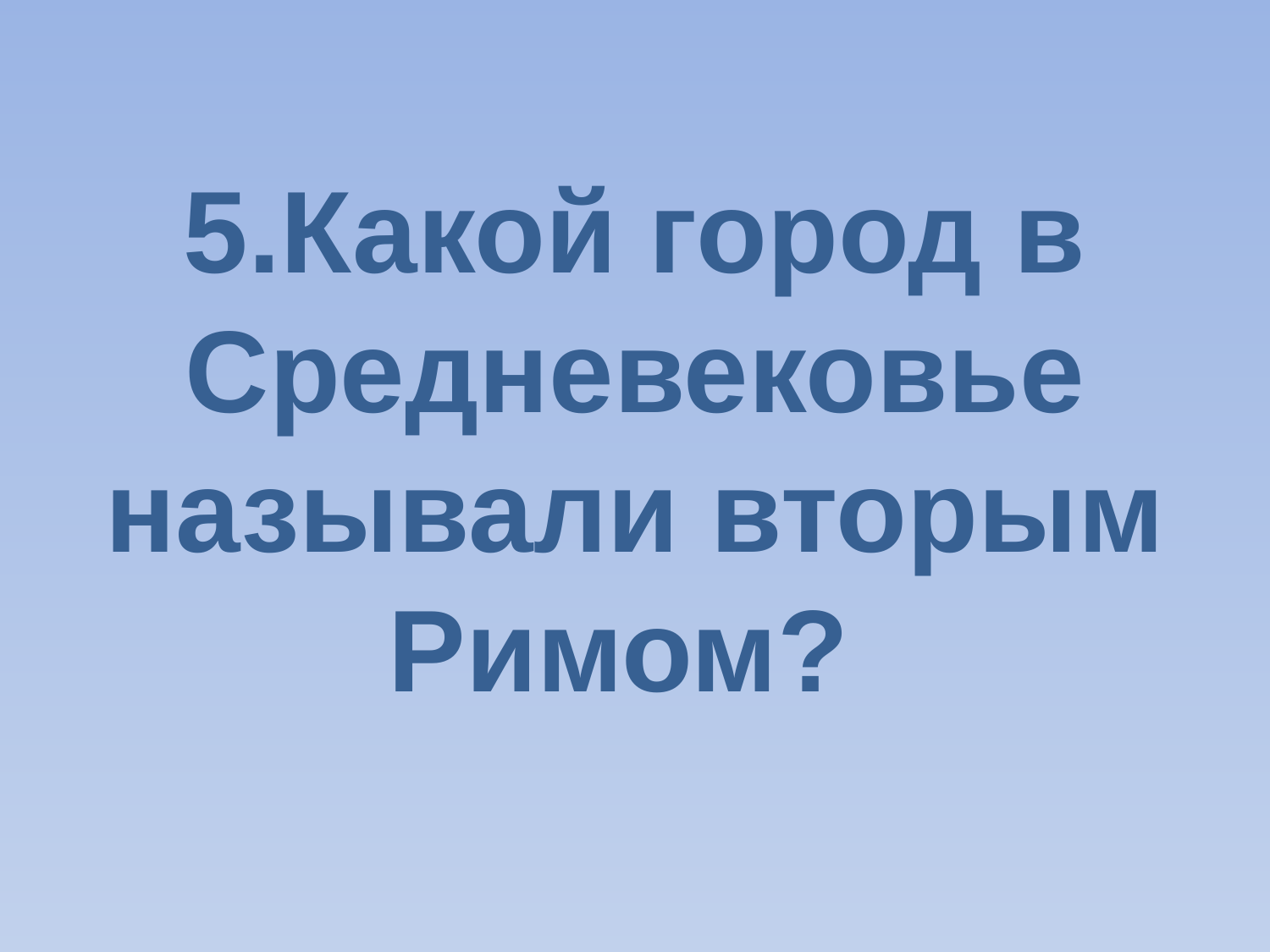

# 5.Какой город в Средневековье называли вторым Римом?